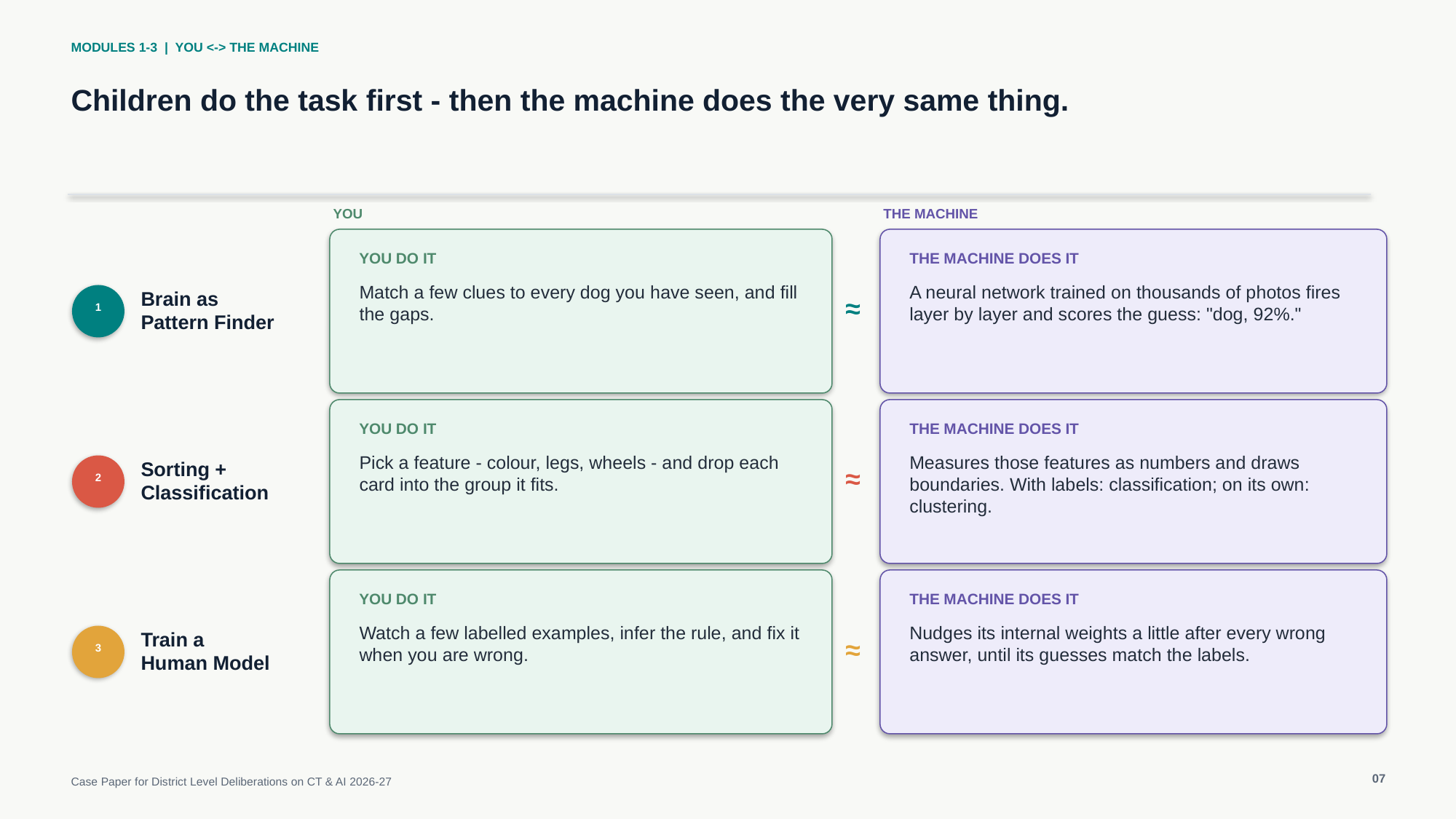

MODULES 1-3  |  YOU <-> THE MACHINE
Children do the task first - then the machine does the very same thing.
YOU
THE MACHINE

YOU DO IT
THE MACHINE DOES IT
Brain as
Pattern Finder
Match a few clues to every dog you have seen, and fill the gaps.
A neural network trained on thousands of photos fires layer by layer and scores the guess: "dog, 92%."

≈
1

YOU DO IT
THE MACHINE DOES IT
Sorting +
Classification
Pick a feature - colour, legs, wheels - and drop each card into the group it fits.
Measures those features as numbers and draws boundaries. With labels: classification; on its own: clustering.

≈
2

YOU DO IT
THE MACHINE DOES IT
Train a
Human Model
Watch a few labelled examples, infer the rule, and fix it when you are wrong.
Nudges its internal weights a little after every wrong answer, until its guesses match the labels.

≈
3
07
Case Paper for District Level Deliberations on CT & AI 2026-27